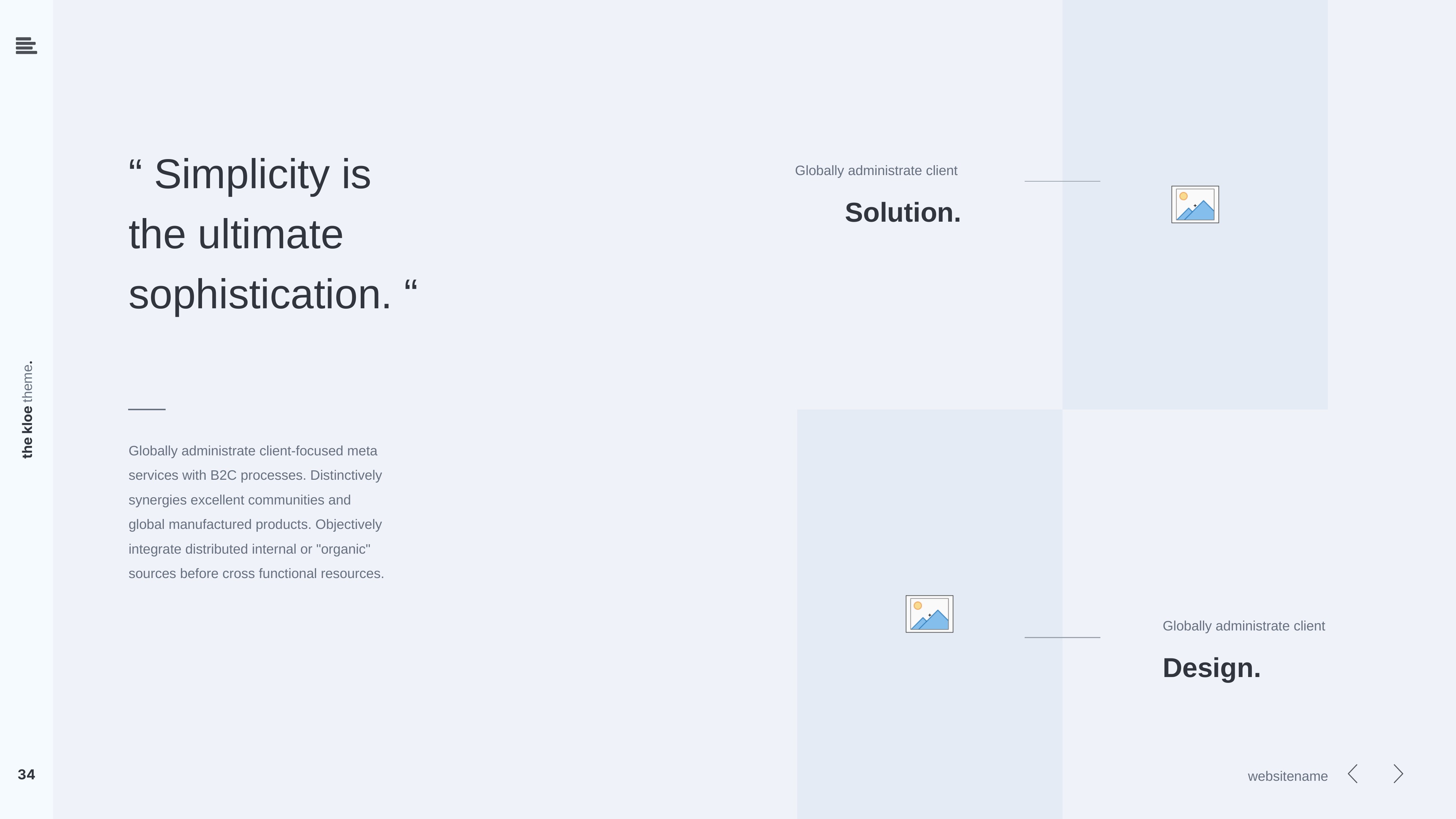

“ Simplicity is
the ultimate
sophistication. “
Globally administrate client
Solution.

Globally administrate client-focused meta
services with B2C processes. Distinctively
synergies excellent communities and
global manufactured products. Objectively
integrate distributed internal or "organic"
sources before cross functional resources.
Globally administrate client
Design.

34